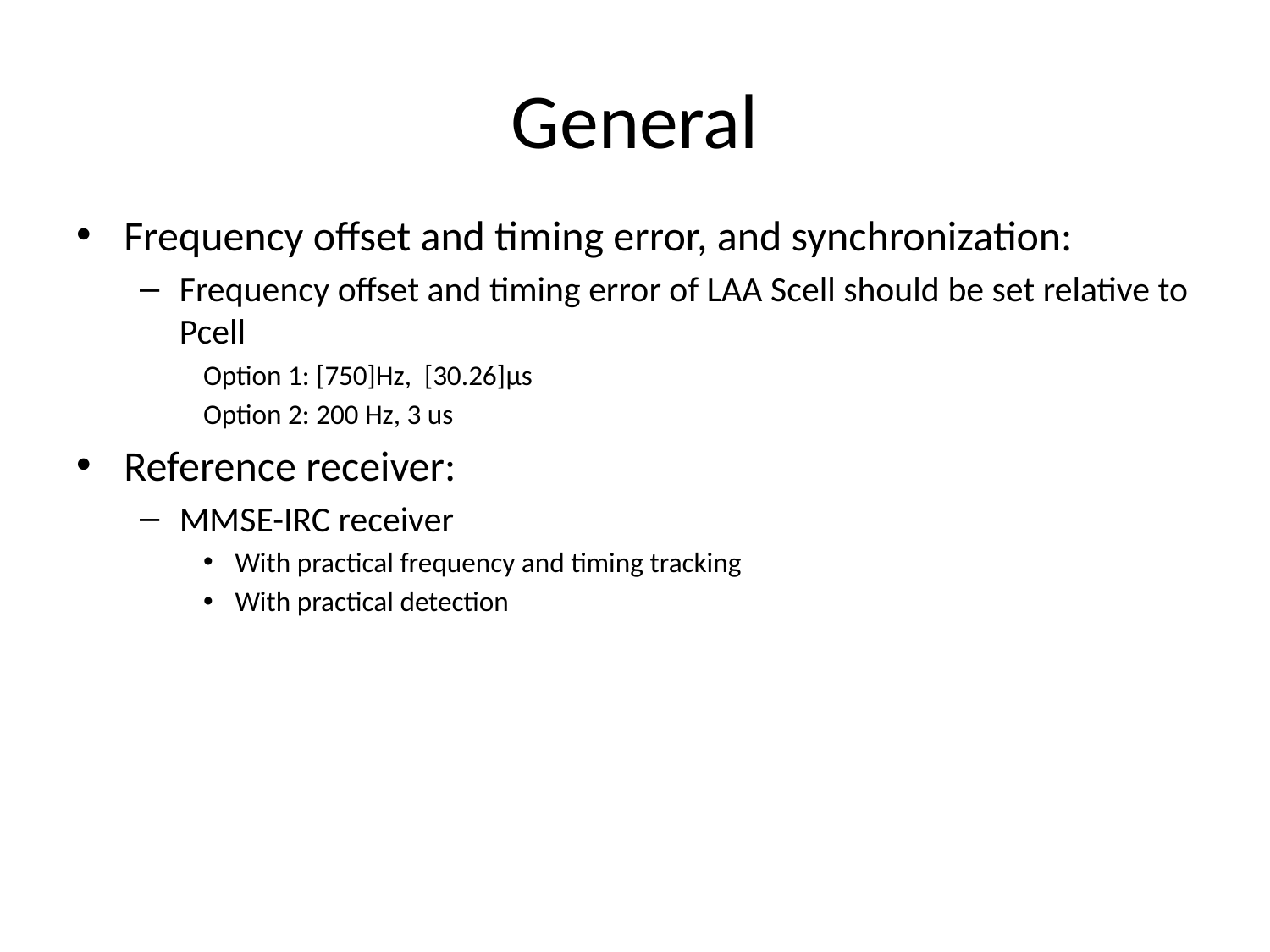

# General

Frequency offset and timing error, and synchronization:
Frequency offset and timing error of LAA Scell should be set relative to Pcell
Option 1: [750]Hz,  [30.26]μs
Option 2: 200 Hz, 3 us
Reference receiver:
MMSE-IRC receiver
With practical frequency and timing tracking
With practical detection